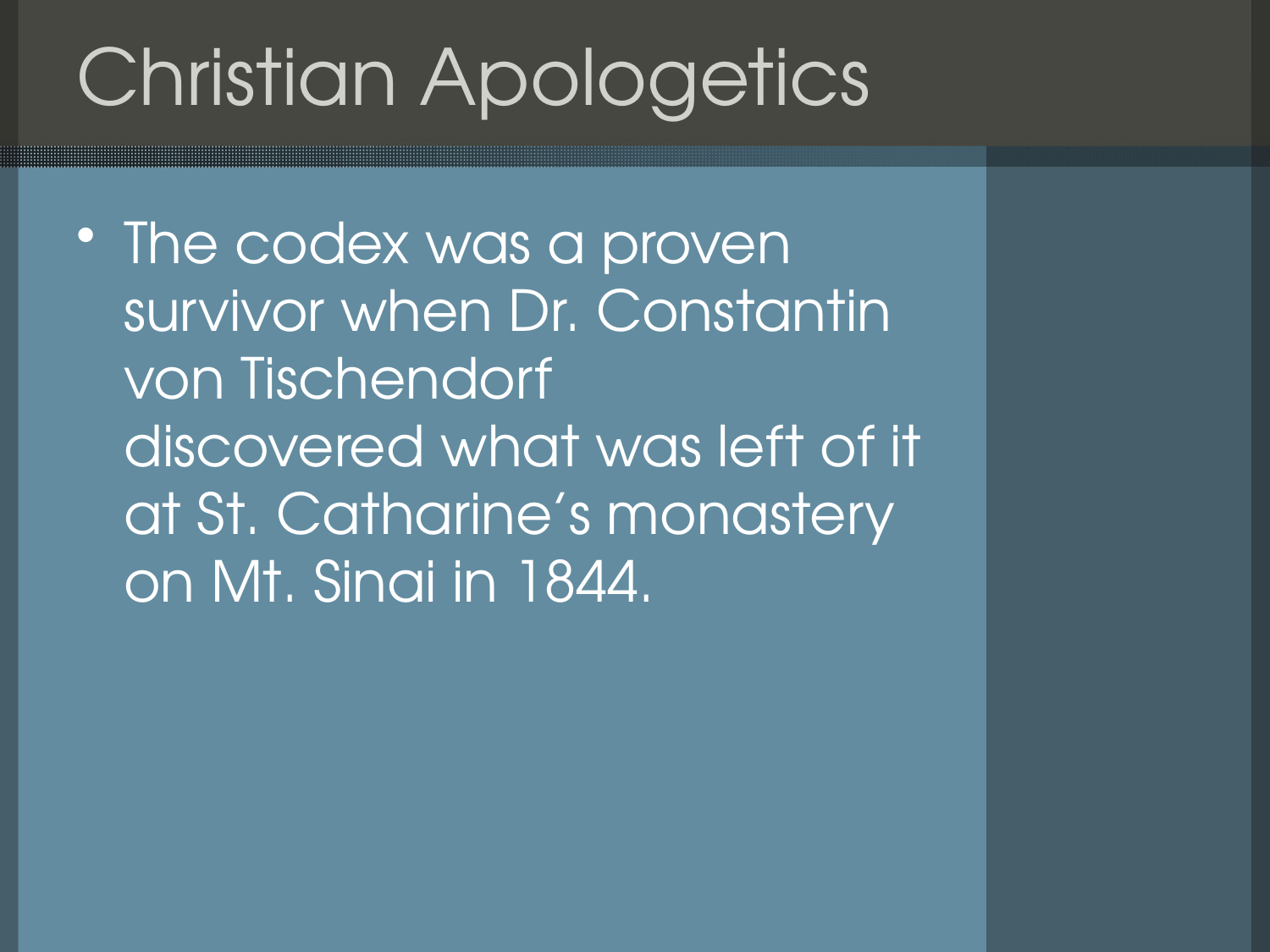

# Christian Apologetics
The codex was a proven survivor when Dr. Constantin von Tischendorf discovered what was left of it at St. Catharine’s monastery on Mt. Sinai in 1844.